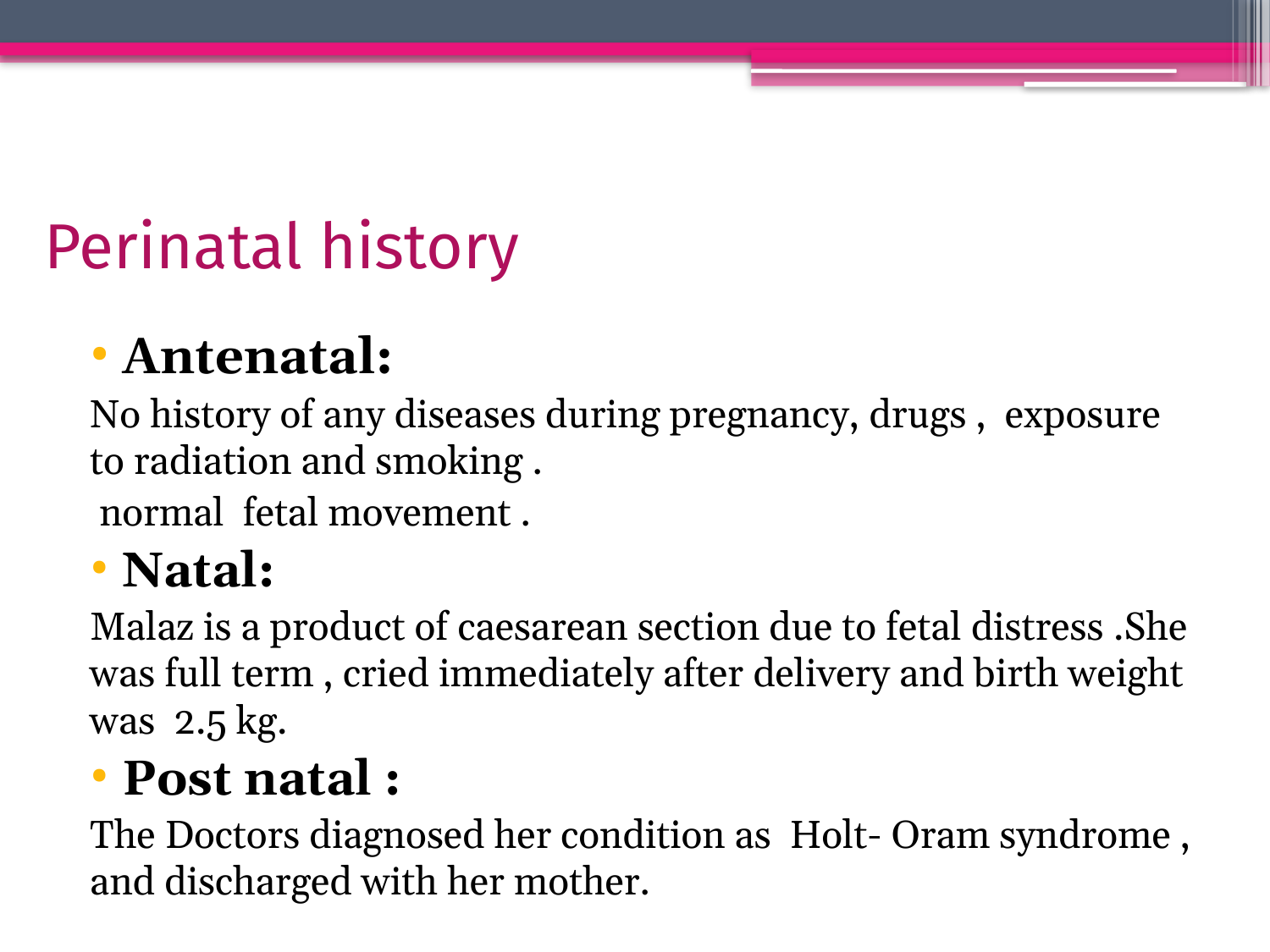

# Perinatal history
Antenatal:
No history of any diseases during pregnancy, drugs ,  exposure to radiation and smoking .
 normal  fetal movement .
Natal:
Malaz is a product of caesarean section due to fetal distress .She was full term , cried immediately after delivery and birth weight was  2.5 kg.
Post natal :
The Doctors diagnosed her condition as  Holt- Oram syndrome , and discharged with her mother.